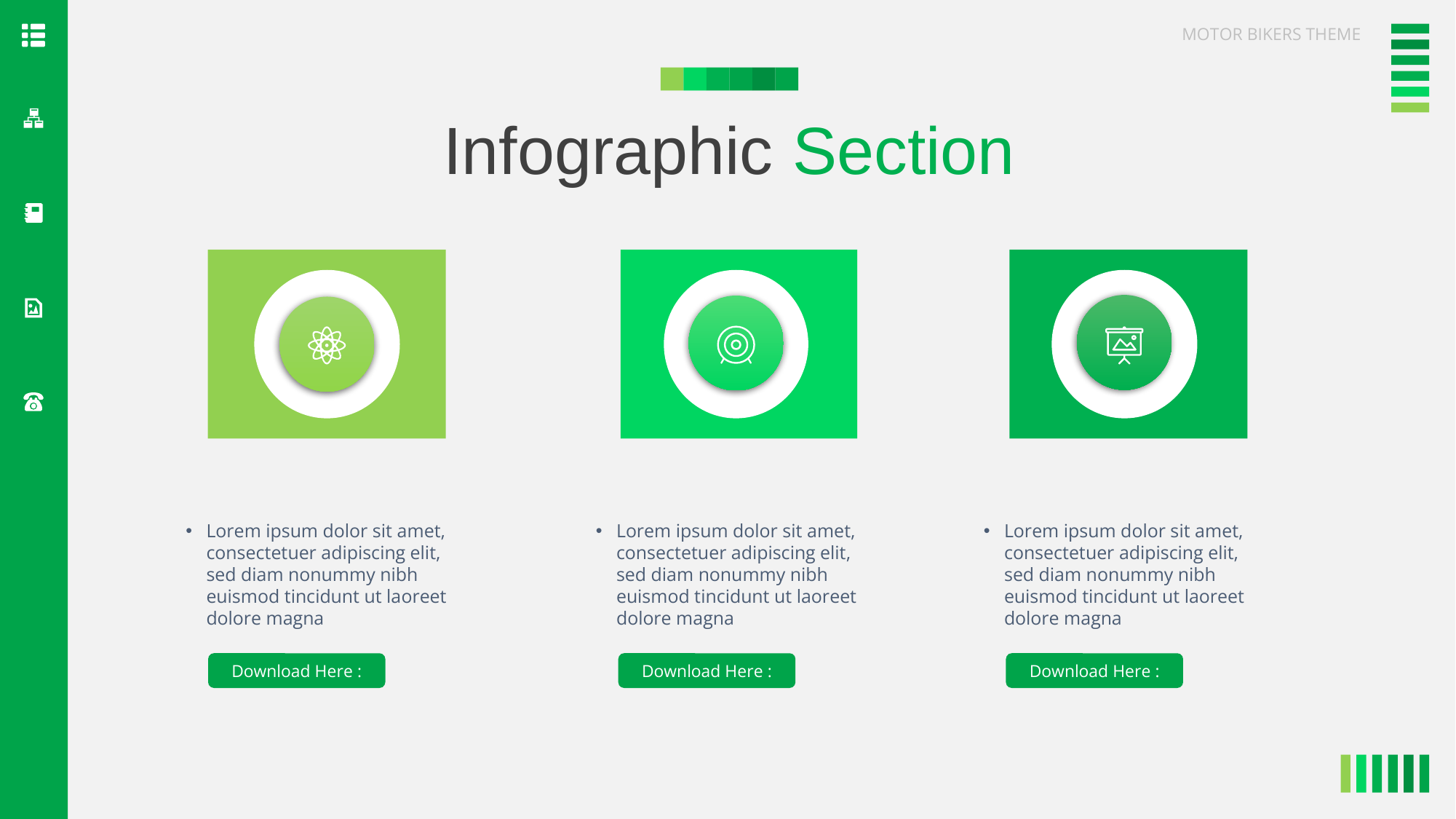

MOTOR BIKERS THEME

Infographic Section

Lorem ipsum dolor sit amet, consectetuer adipiscing elit, sed diam nonummy nibh euismod tincidunt ut laoreet dolore magna
Lorem ipsum dolor sit amet, consectetuer adipiscing elit, sed diam nonummy nibh euismod tincidunt ut laoreet dolore magna
Lorem ipsum dolor sit amet, consectetuer adipiscing elit, sed diam nonummy nibh euismod tincidunt ut laoreet dolore magna
Download Here :
Download Here :
Download Here :